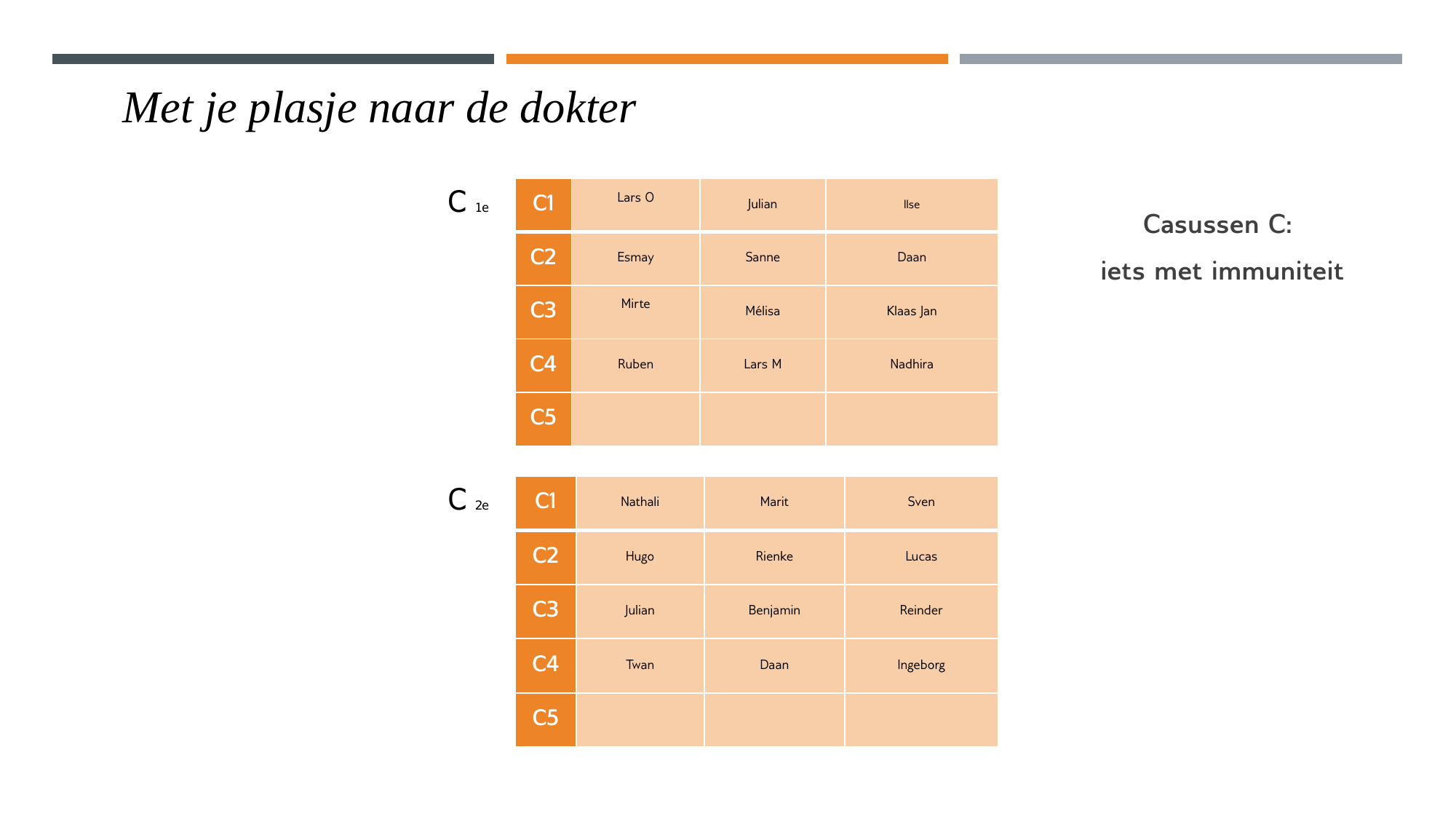

Met je plasje naar de dokter
C 1e

| C1 | Lars O | Julian | Ilse |
| --- | --- | --- | --- |
| C2 | Esmay | Sanne | Daan |
| C3 | Mirte | Mélisa | Klaas Jan |
| C4 | Ruben | Lars M | Nadhira |
| C5 |  |  |  |
# Casussen C:
iets met immuniteit

C 2e

| C1 | Nathali | Marit | Sven |
| --- | --- | --- | --- |
| C2 | Hugo | Rienke | Lucas |
| C3 | Julian | Benjamin | Reinder |
| C4 | Twan | Daan | Ingeborg |
| C5 |  |  |  |